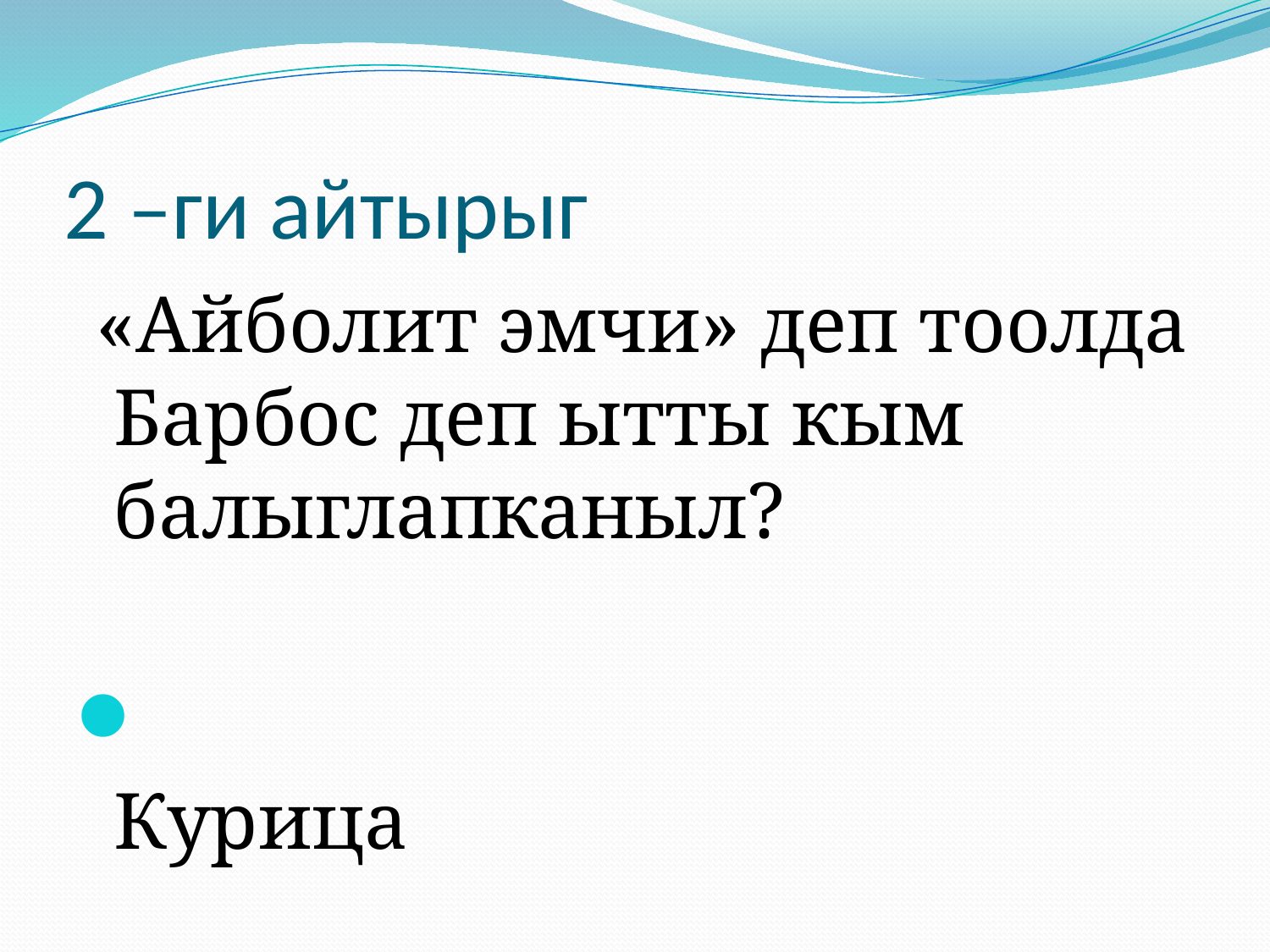

# 2 –ги айтырыг
 «Айболит эмчи» деп тоолда Барбос деп ытты кым балыглапканыл?

                                       Курица